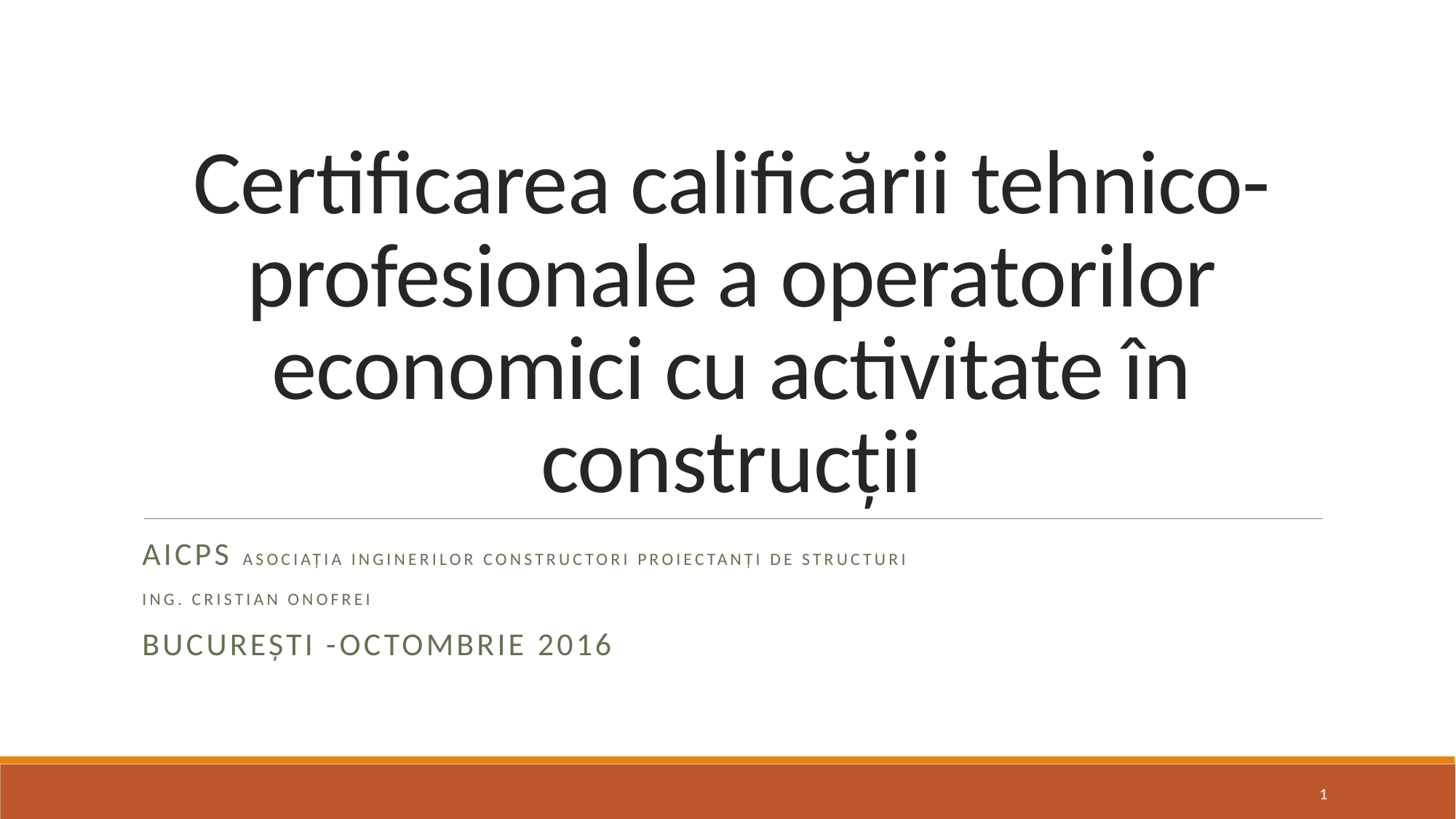

# Certificarea calificării tehnico-profesionale a operatorilor economici cu activitate în construcții
AICPS Asociația Inginerilor Constructori Proiectanți de Structuri
Ing. Cristian ONOFREI
București -OCTOMBRIE 2016
1